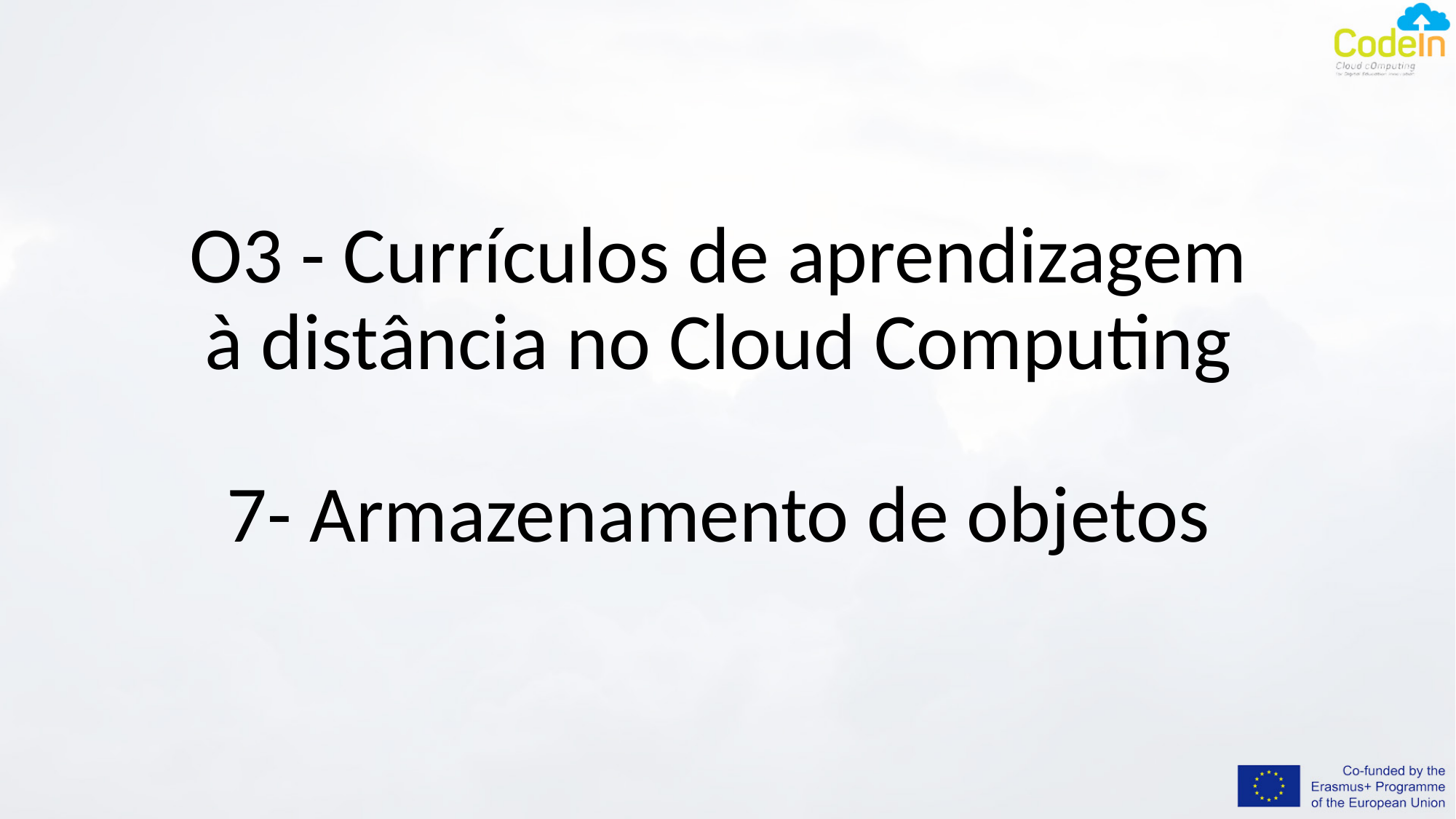

# O3 - Currículos de aprendizagem à distância no Cloud Computing 7- Armazenamento de objetos